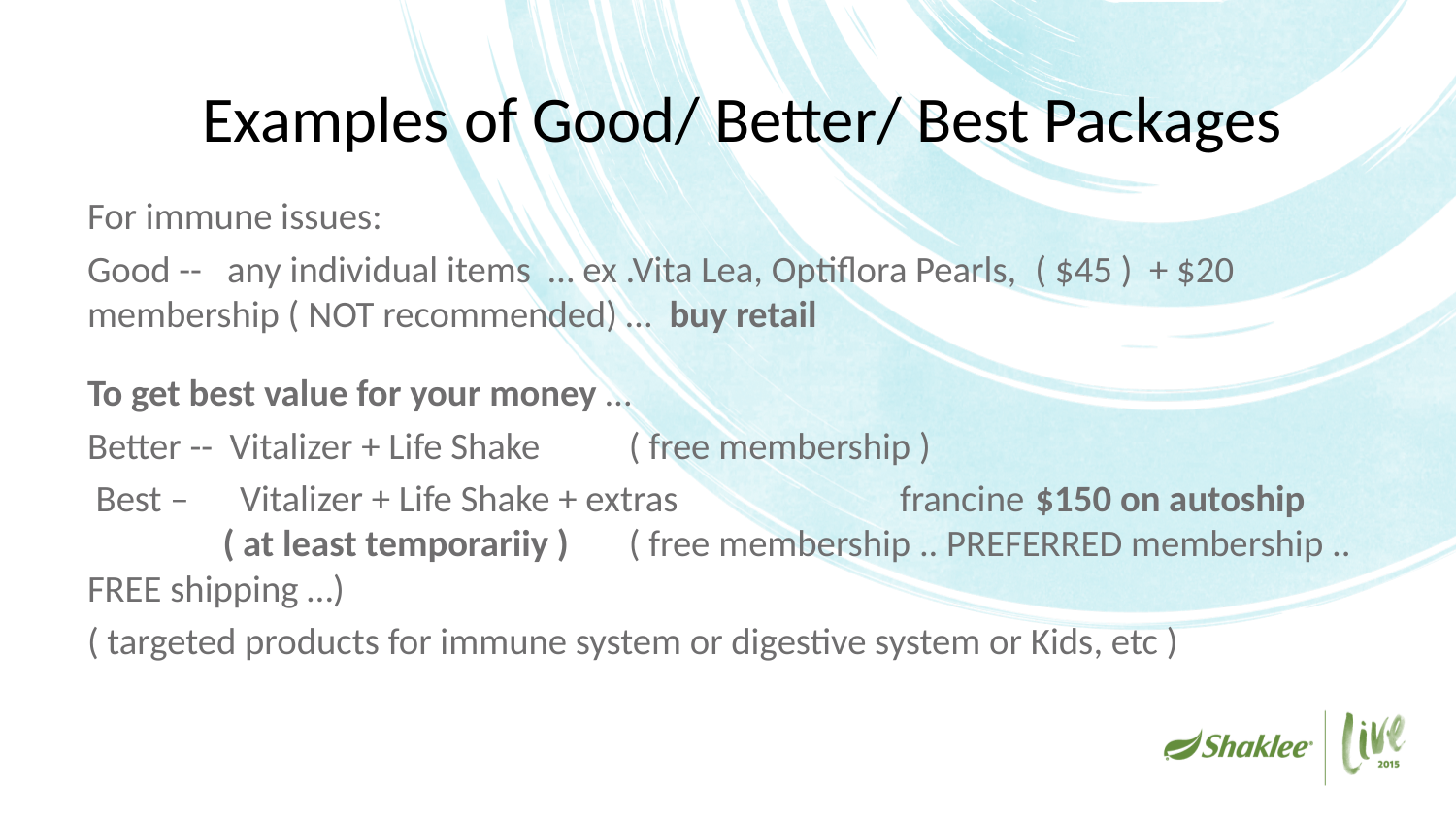

# Examples of Good/ Better/ Best Packages
For immune issues:
Good --   any individual items  … ex .Vita Lea, Optiflora Pearls, 			( $45 )  + $20 membership ( NOT recommended) …  buy retail

To get best value for your money …
Better --  Vitalizer + Life Shake  	( free membership )
 Best –      Vitalizer + Life Shake + extras 							francine		$150 on autoship 	( at least temporariiy ) 									( free membership .. PREFERRED membership .. FREE shipping …)
( targeted products for immune system or digestive system or Kids, etc )